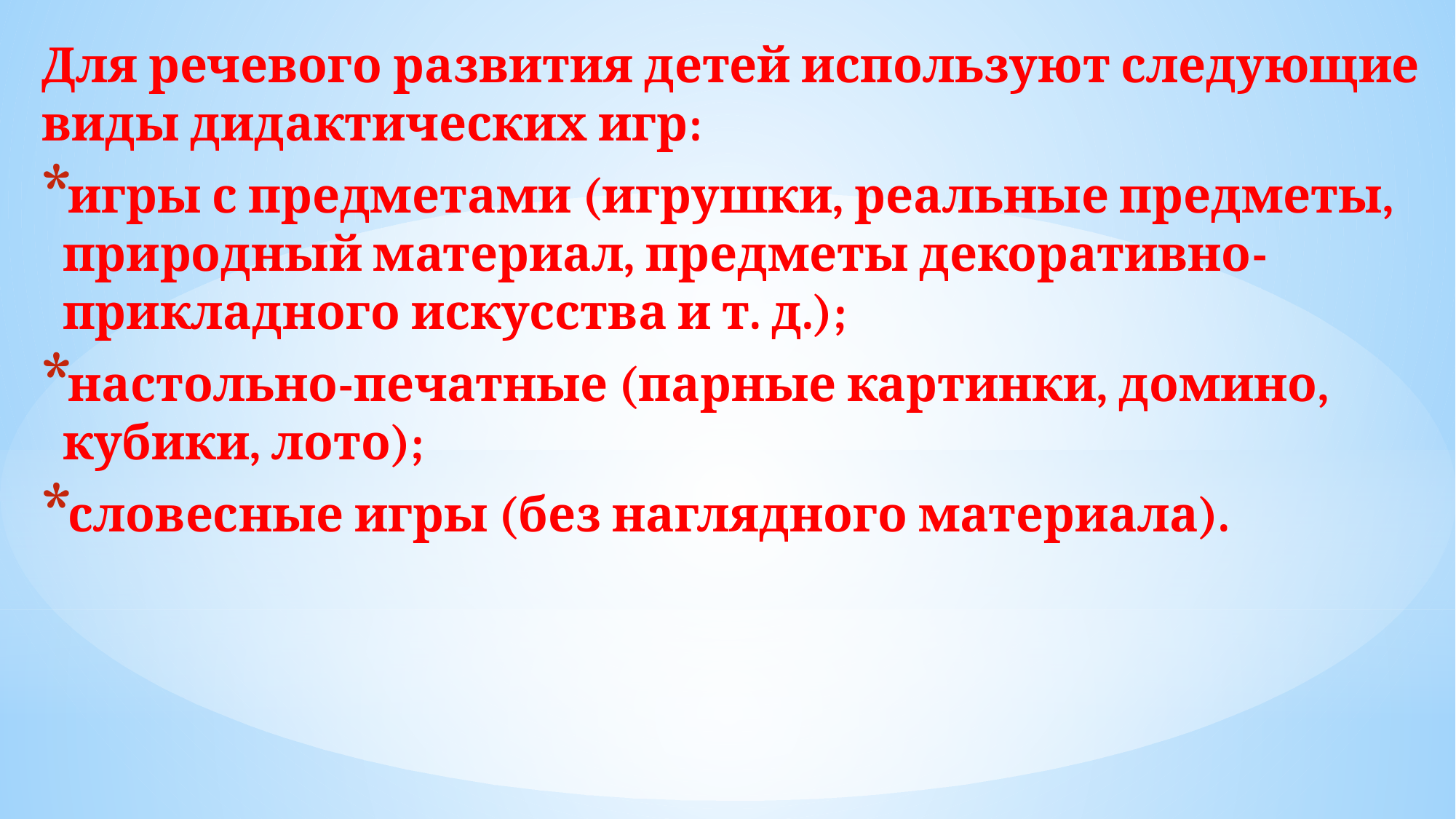

Для речевого развития детей используют следующие виды дидактических игр:
игры с предметами (игрушки, реальные предметы, природный материал, предметы декоративно-прикладного искусства и т. д.);
настольно-печатные (парные картинки, домино, кубики, лото);
словесные игры (без наглядного материала).